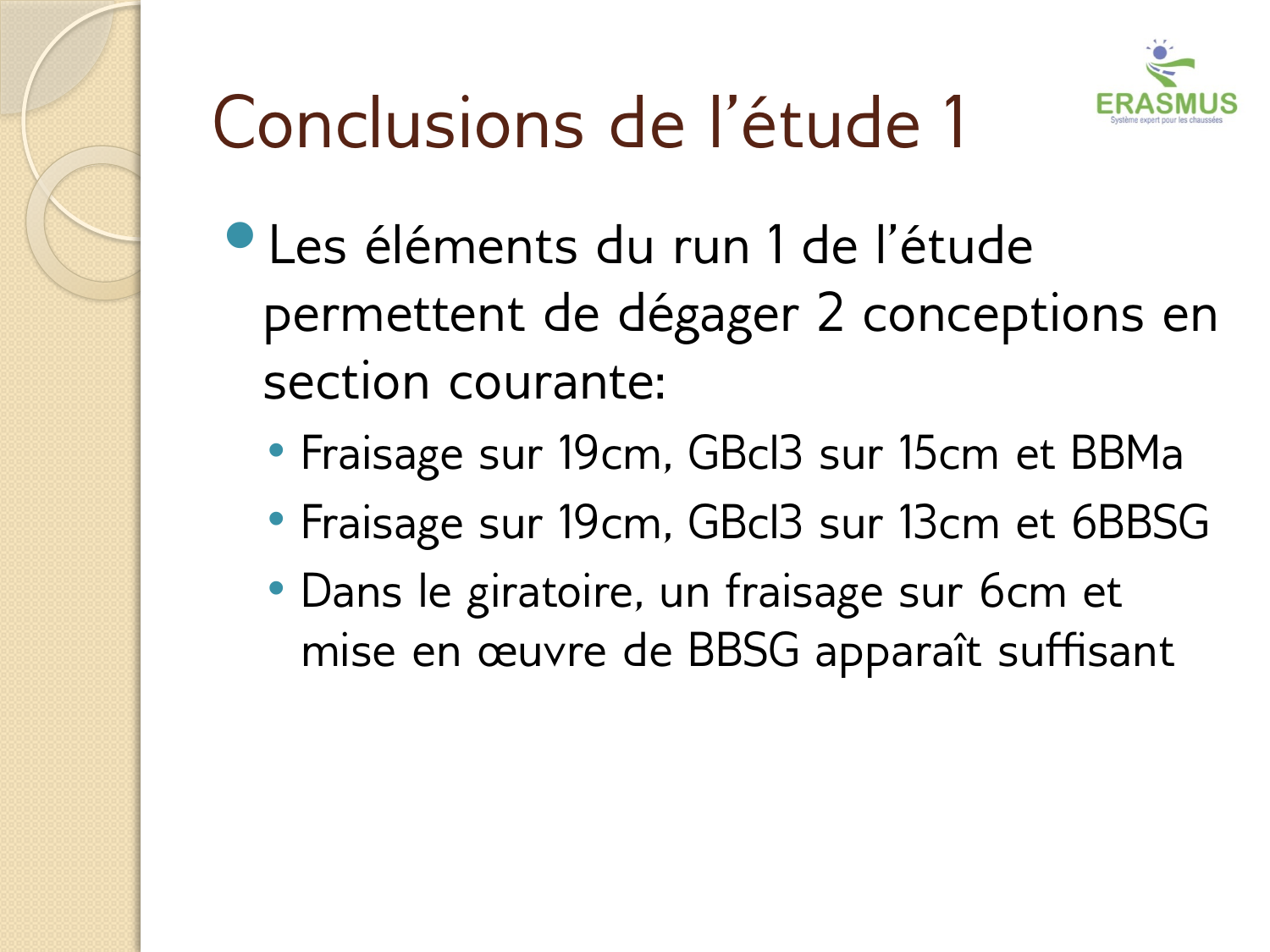

# Conclusions de l’étude 1
Les éléments du run 1 de l’étude permettent de dégager 2 conceptions en section courante:
Fraisage sur 19cm, GBcl3 sur 15cm et BBMa
Fraisage sur 19cm, GBcl3 sur 13cm et 6BBSG
Dans le giratoire, un fraisage sur 6cm et mise en œuvre de BBSG apparaît suffisant